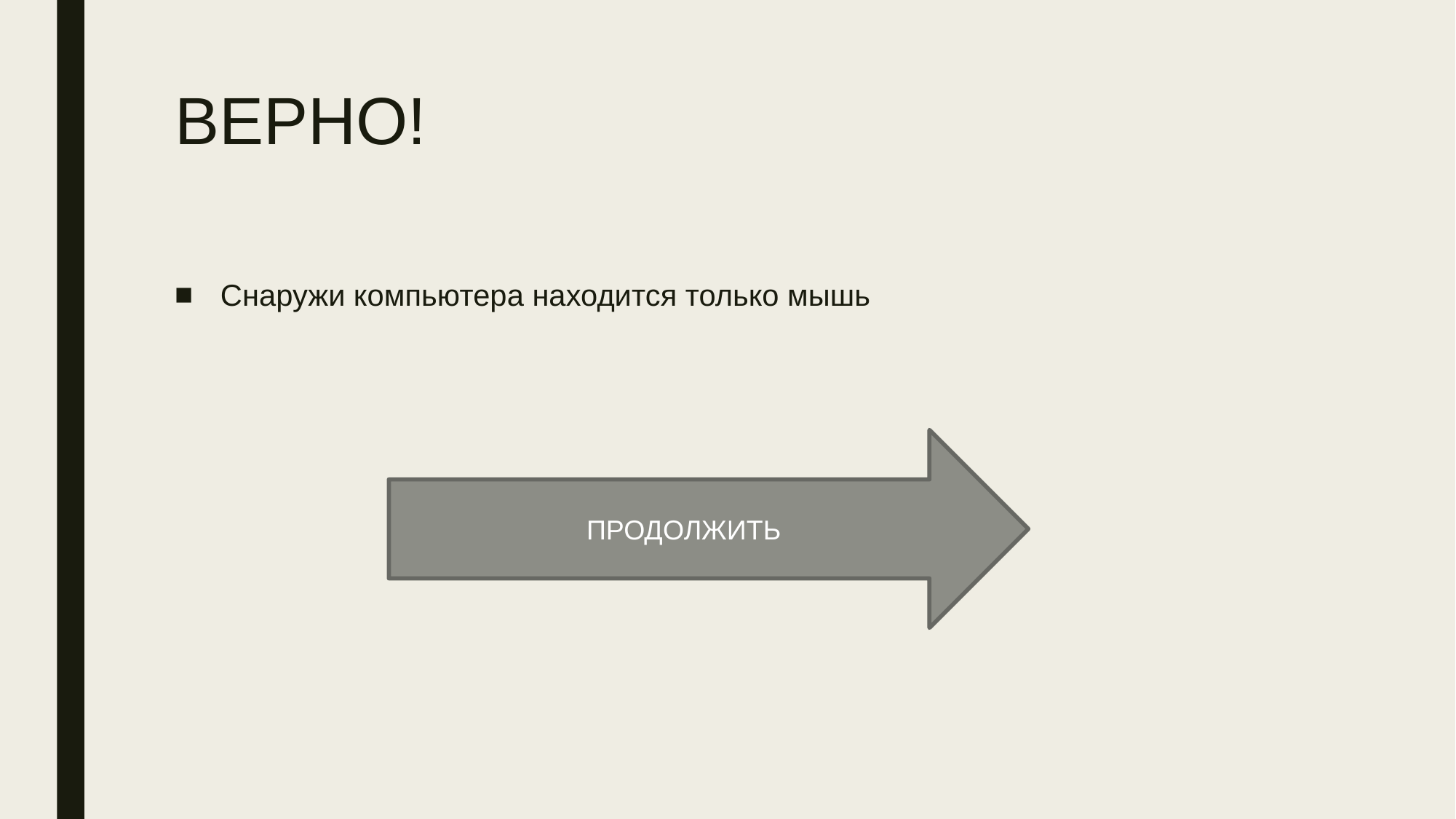

# ВЕРНО!
Снаружи компьютера находится только мышь
ПРОДОЛЖИТЬ